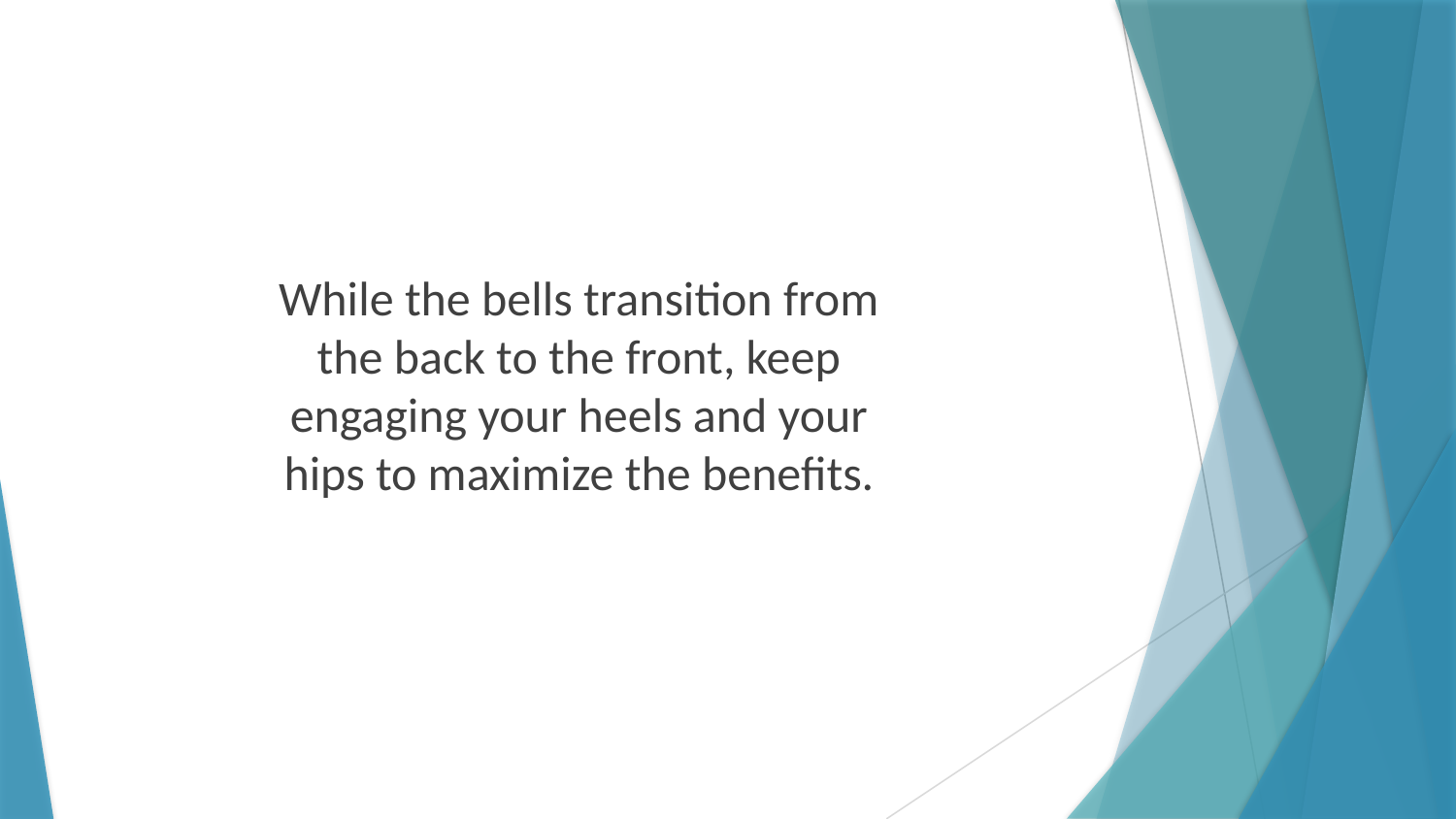

While the bells transition from the back to the front, keep engaging your heels and your hips to maximize the benefits.